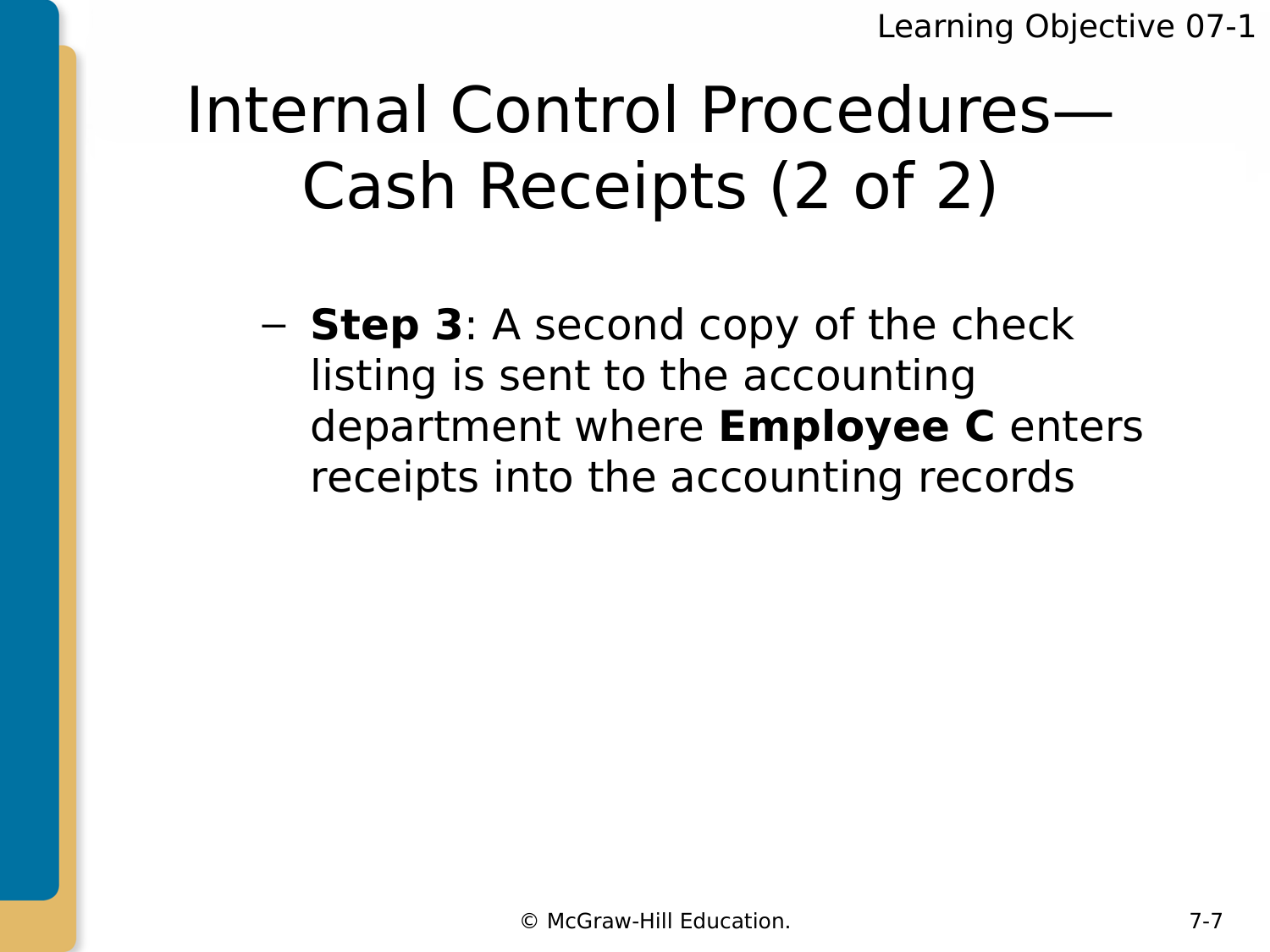

Learning Objective 07-1
# Internal Control Procedures—Cash Receipts (2 of 2)
Step 3: A second copy of the check listing is sent to the accounting department where Employee C enters receipts into the accounting records